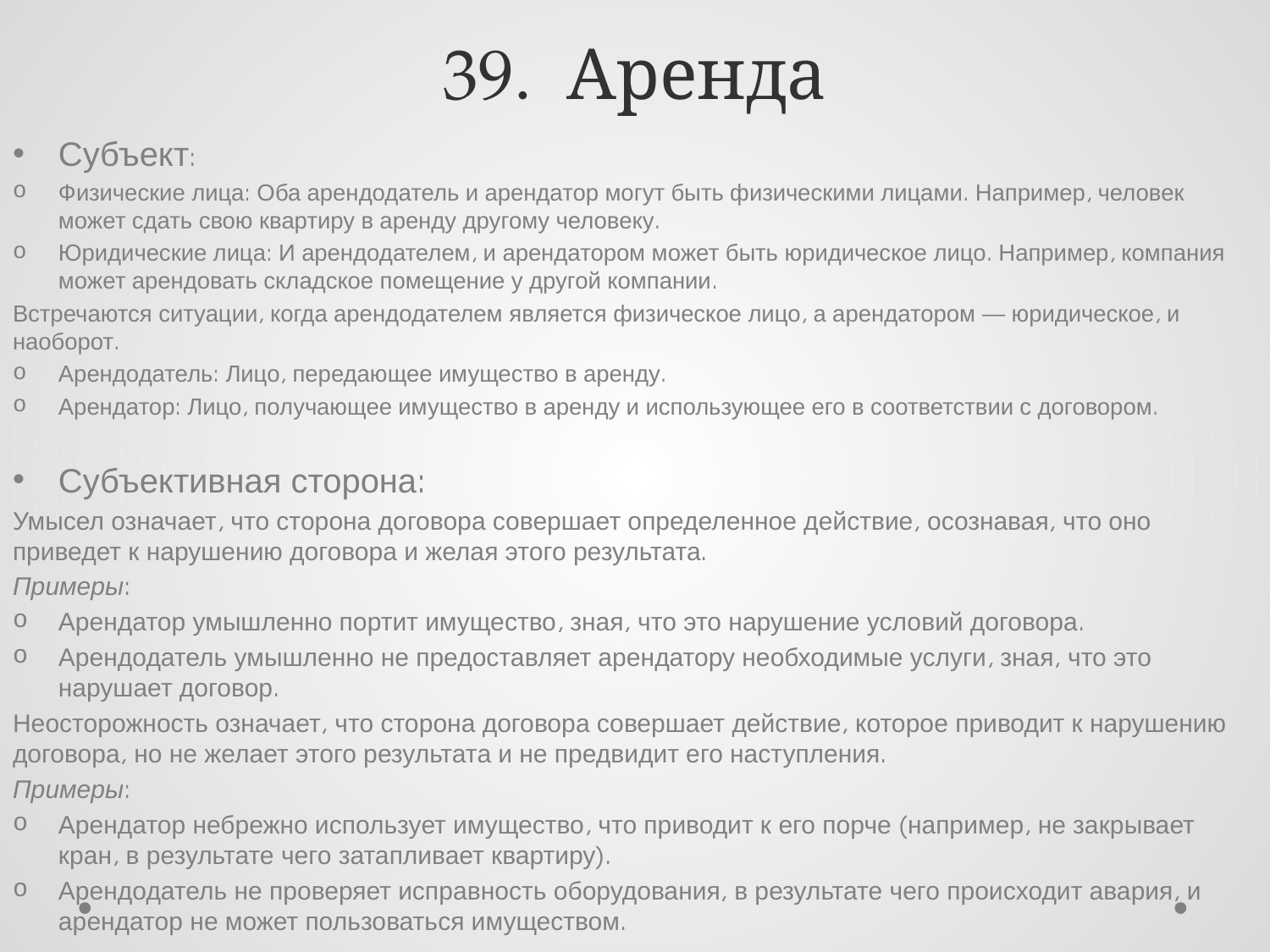

# 39.  Аренда
Субъект:
Физические лица: Оба арендодатель и арендатор могут быть физическими лицами. Например, человек может сдать свою квартиру в аренду другому человеку.
Юридические лица: И арендодателем, и арендатором может быть юридическое лицо. Например, компания может арендовать складское помещение у другой компании.
Встречаются ситуации, когда арендодателем является физическое лицо, а арендатором — юридическое, и наоборот.
Арендодатель: Лицо, передающее имущество в аренду.
Арендатор: Лицо, получающее имущество в аренду и использующее его в соответствии с договором.

Субъективная сторона:
Умысел означает, что сторона договора совершает определенное действие, осознавая, что оно приведет к нарушению договора и желая этого результата.
Примеры:
Арендатор умышленно портит имущество, зная, что это нарушение условий договора.
Арендодатель умышленно не предоставляет арендатору необходимые услуги, зная, что это нарушает договор.
Неосторожность означает, что сторона договора совершает действие, которое приводит к нарушению договора, но не желает этого результата и не предвидит его наступления.
Примеры:
Арендатор небрежно использует имущество, что приводит к его порче (например, не закрывает кран, в результате чего затапливает квартиру).
Арендодатель не проверяет исправность оборудования, в результате чего происходит авария, и арендатор не может пользоваться имуществом.